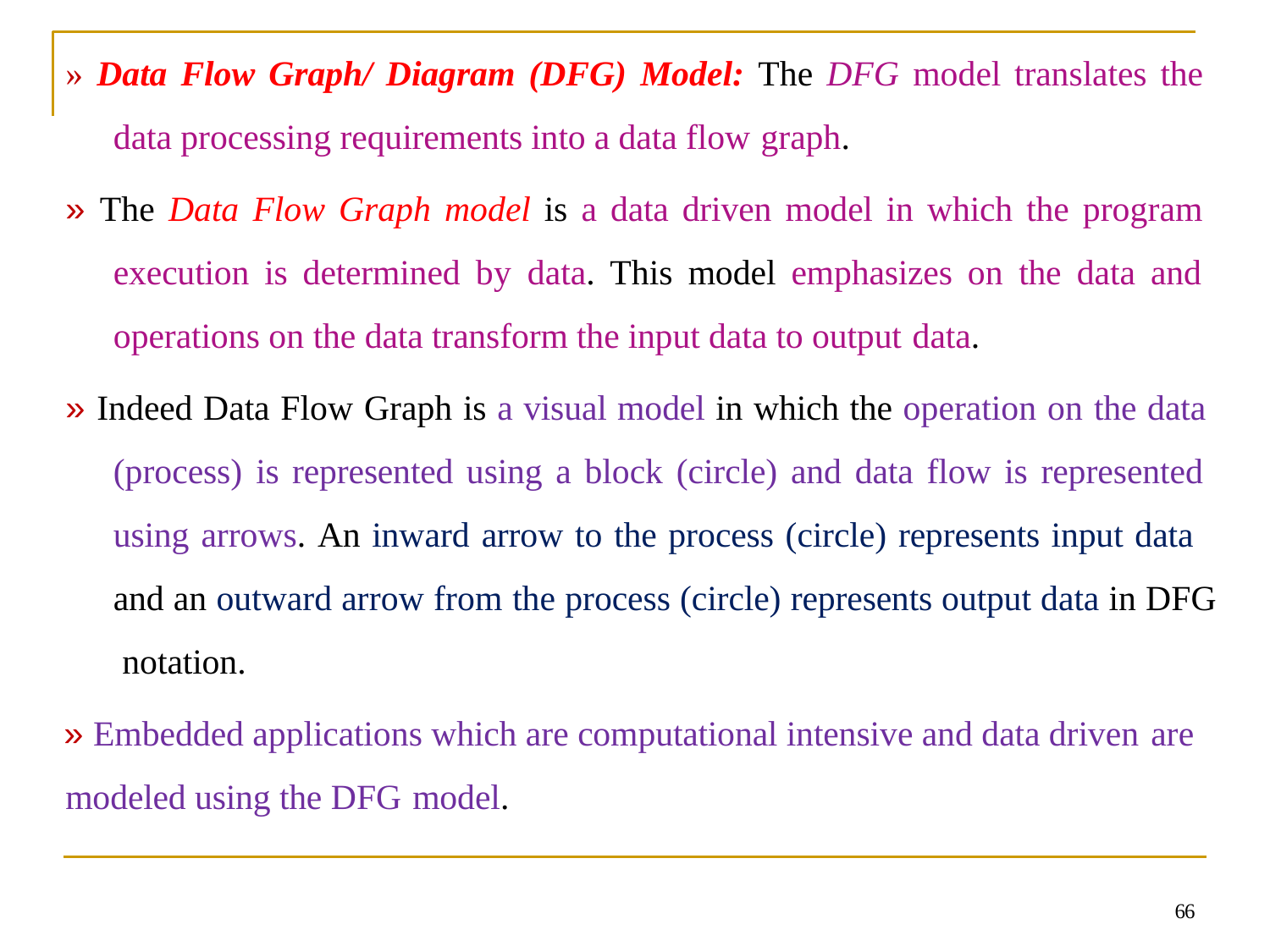

» Data Flow Graph/ Diagram (DFG) Model: The DFG model translates the  data processing requirements into a data flow graph.
» The Data Flow Graph model is a data driven model in which the program  execution is determined by data. This model emphasizes on the data and  operations on the data transform the input data to output data.
» Indeed Data Flow Graph is a visual model in which the operation on the data  (process) is represented using a block (circle) and data flow is represented  using arrows. An inward arrow to the process (circle) represents input data   and an outward arrow from the process (circle) represents output data in DFG  notation.
» Embedded applications which are computational intensive and data driven are
modeled using the DFG model.
66